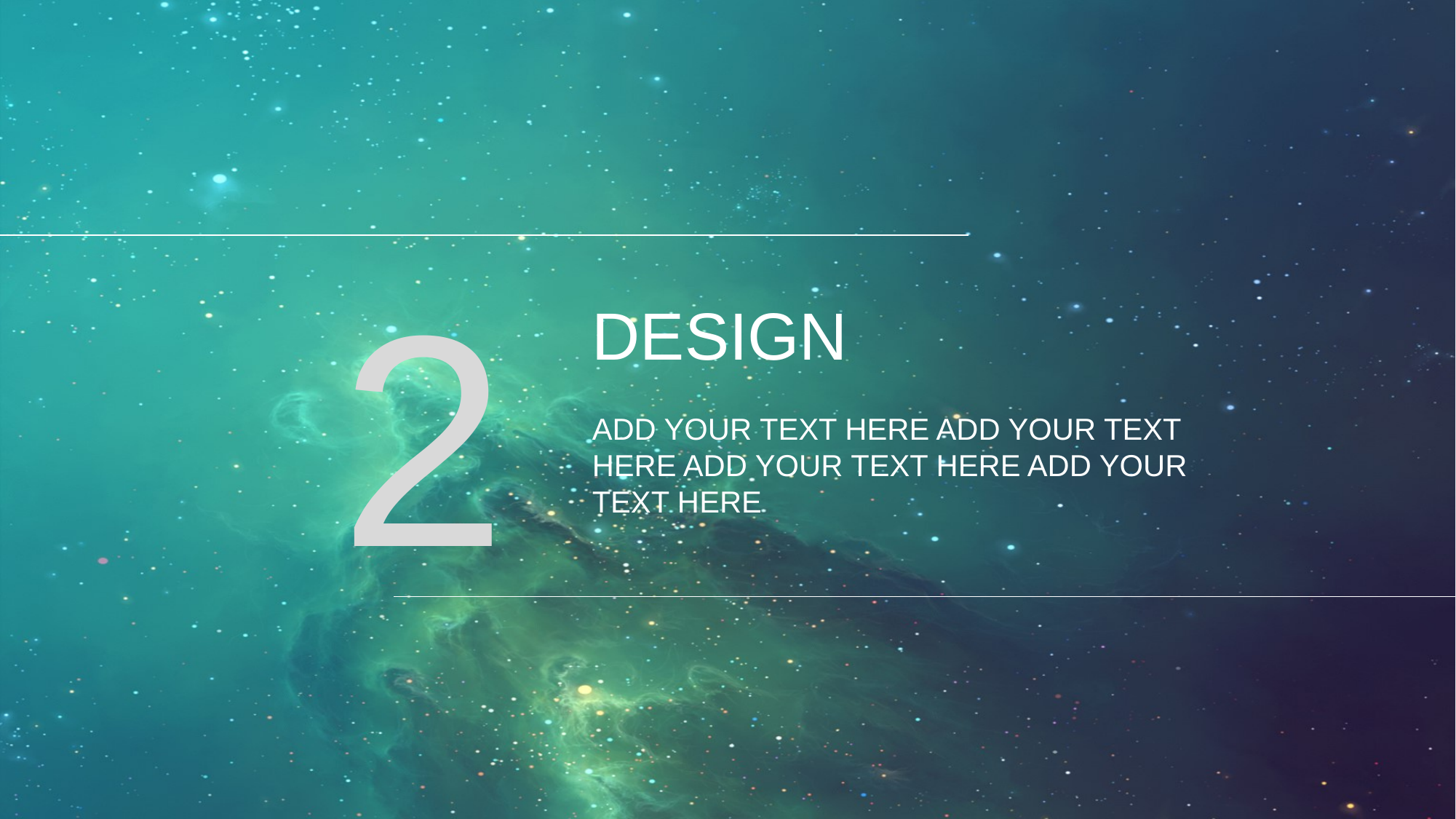

2
DESIGN
ADD YOUR TEXT HERE ADD YOUR TEXT HERE ADD YOUR TEXT HERE ADD YOUR TEXT HERE